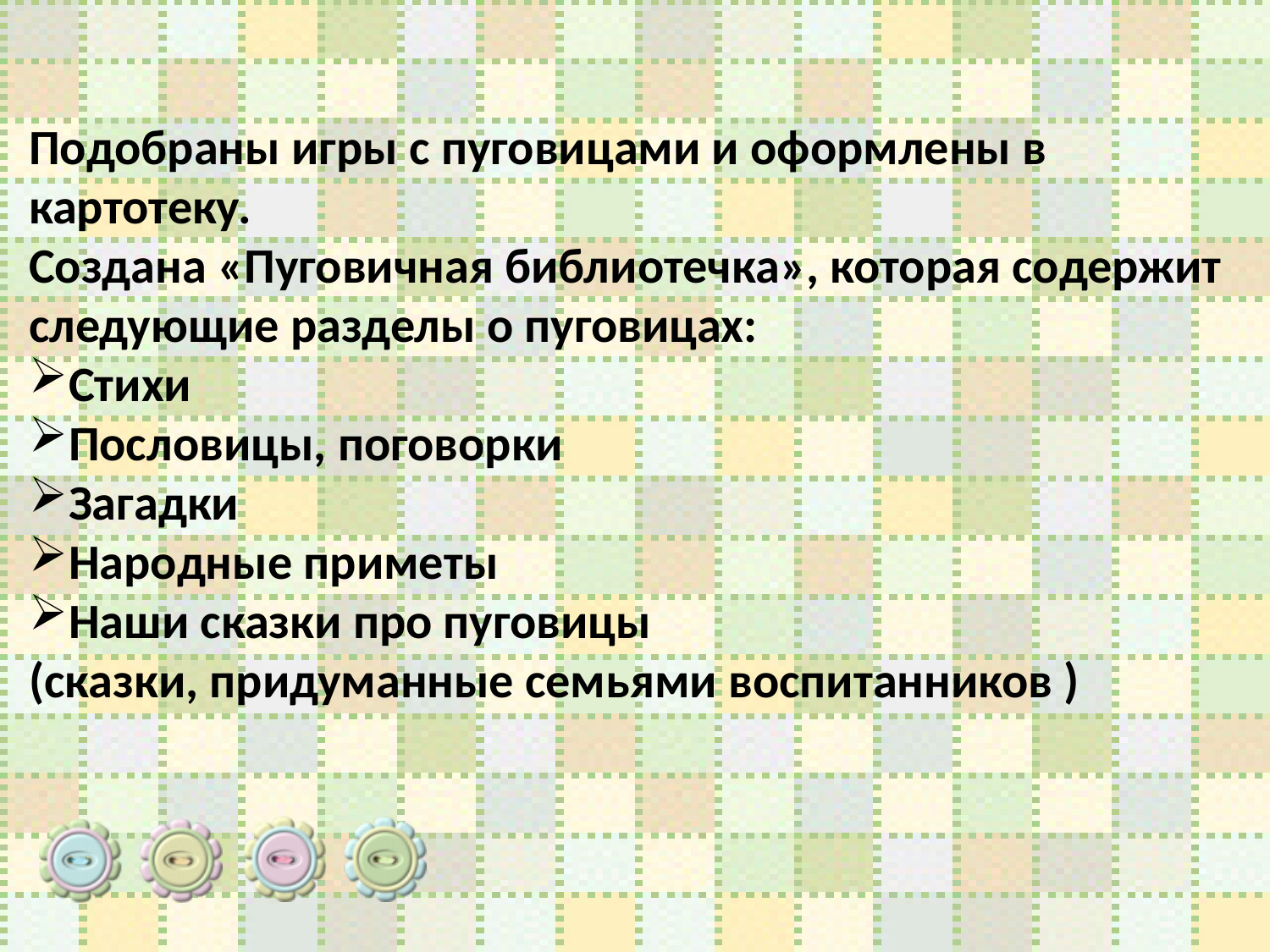

Подобраны игры с пуговицами и оформлены в картотеку.
Создана «Пуговичная библиотечка», которая содержит следующие разделы о пуговицах:
Стихи
Пословицы, поговорки
Загадки
Народные приметы
Наши сказки про пуговицы
(сказки, придуманные семьями воспитанников )